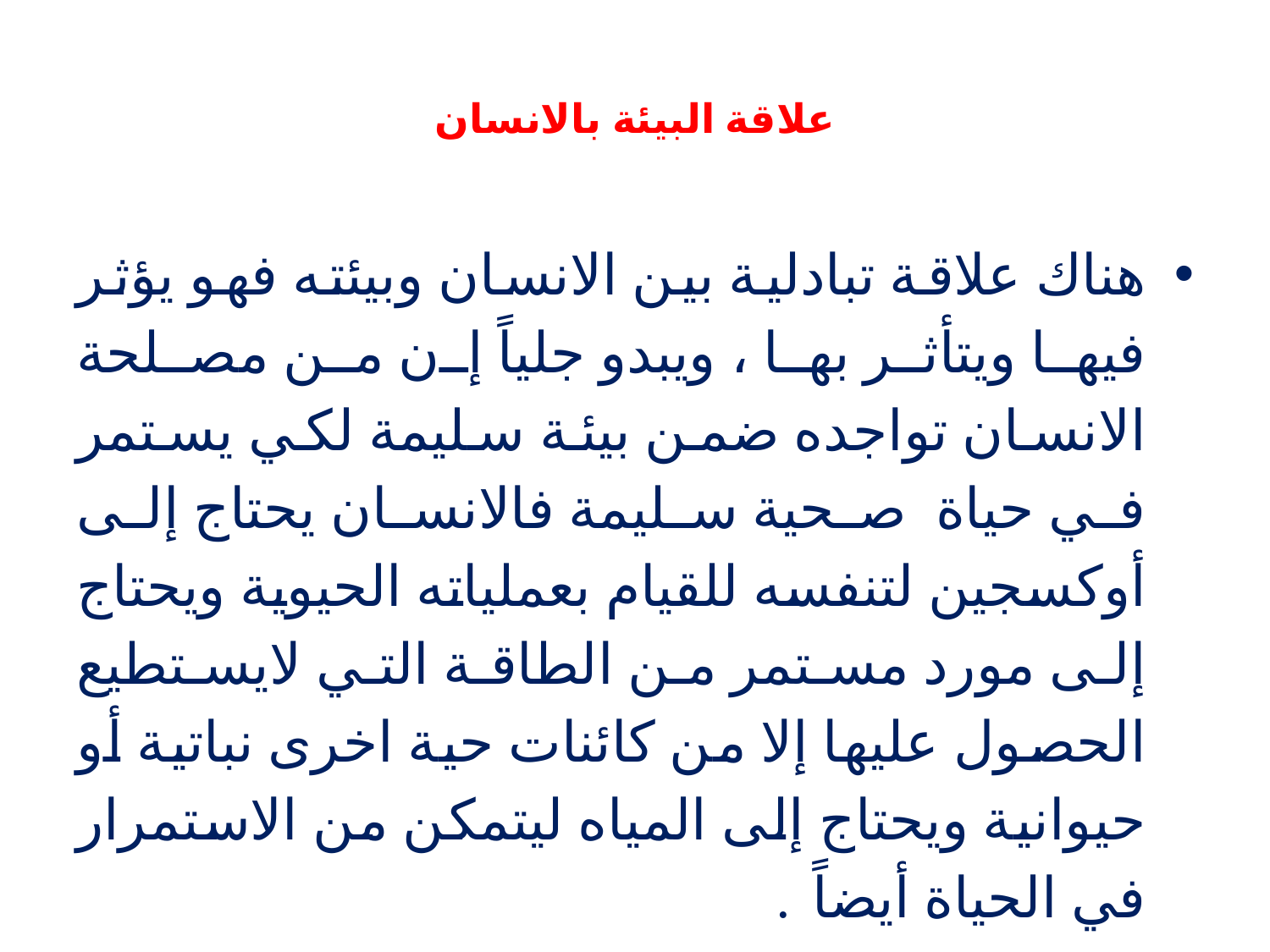

# علاقة البيئة بالانسان
هناك علاقة تبادلية بين الانسان وبيئته فهو يؤثر فيها ويتأثر بها ، ويبدو جلياً إن من مصلحة الانسان تواجده ضمن بيئة سليمة لكي يستمر في حياة  صحية سليمة فالانسان يحتاج إلى أوكسجين لتنفسه للقيام بعملياته الحيوية ويحتاج إلى مورد مستمر من الطاقة التي لايستطيع الحصول عليها إلا من كائنات حية اخرى نباتية أو حيوانية ويحتاج إلى المياه ليتمكن من الاستمرار في الحياة أيضاً  .